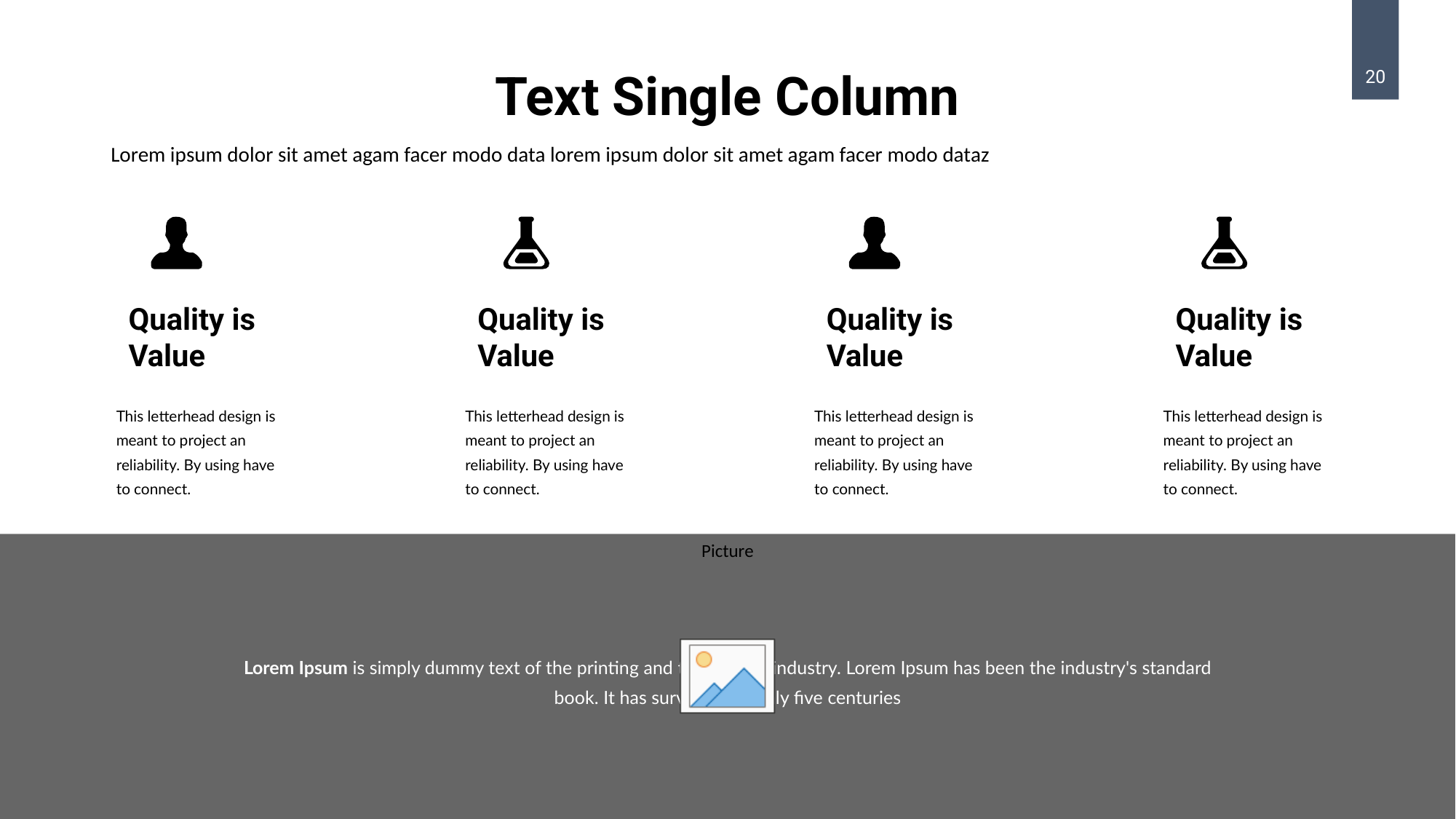

Text Single Column
20
Lorem ipsum dolor sit amet agam facer modo data lorem ipsum dolor sit amet agam facer modo dataz

Quality is
Value
This letterhead design is meant to project an reliability. By using have to connect.

Quality is
Value
This letterhead design is meant to project an reliability. By using have to connect.

Quality is
Value
This letterhead design is meant to project an reliability. By using have to connect.

Quality is
Value
This letterhead design is meant to project an reliability. By using have to connect.

Lorem Ipsum is simply dummy text of the printing and typesetting industry. Lorem Ipsum has been the industry's standard book. It has survived not only five centuries